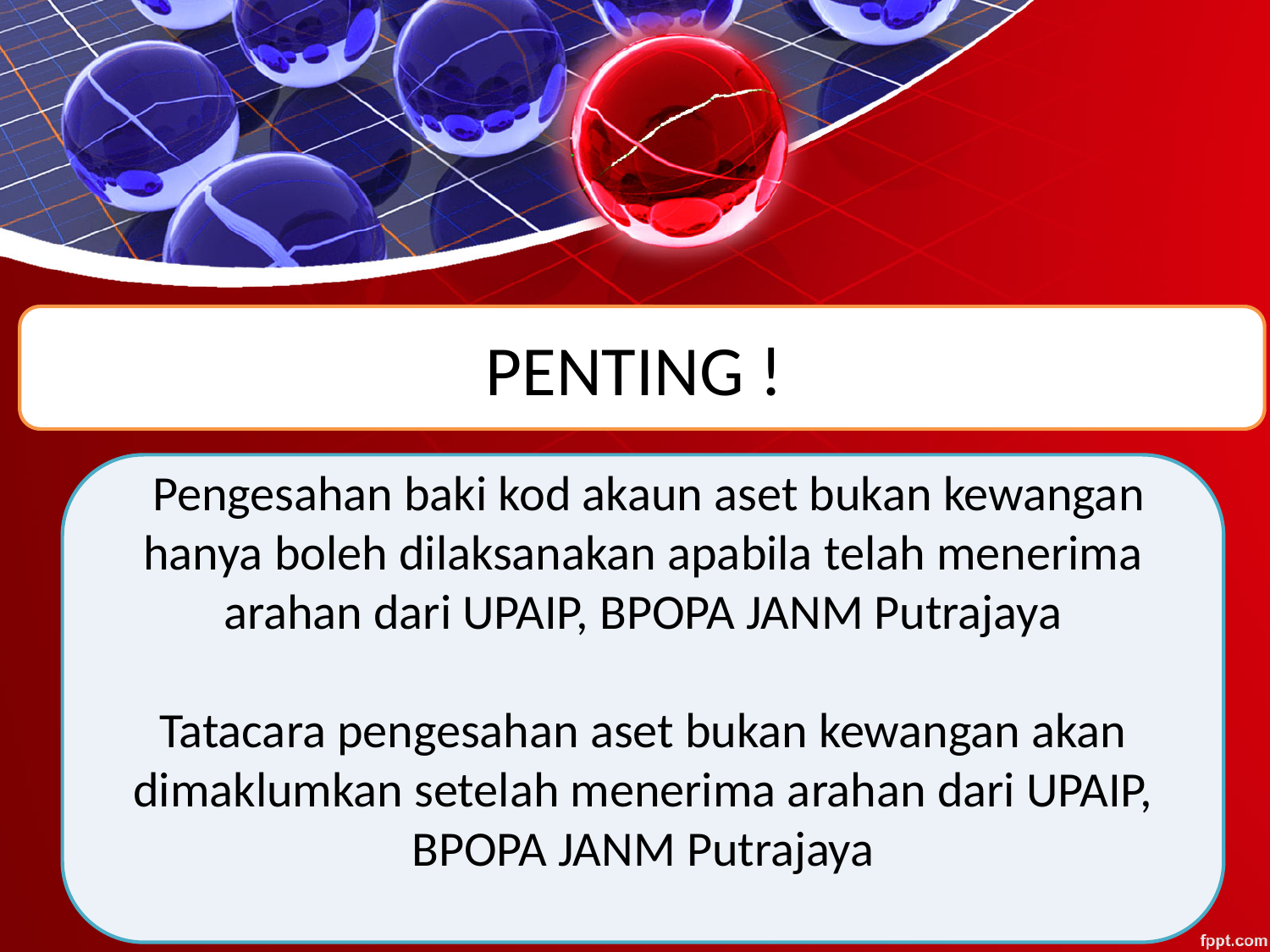

PENTING !

 Pengesahan baki kod akaun aset bukan kewangan hanya boleh dilaksanakan apabila telah menerima arahan dari UPAIP, BPOPA JANM Putrajaya

Tatacara pengesahan aset bukan kewangan akan dimaklumkan setelah menerima arahan dari UPAIP, BPOPA JANM Putrajaya